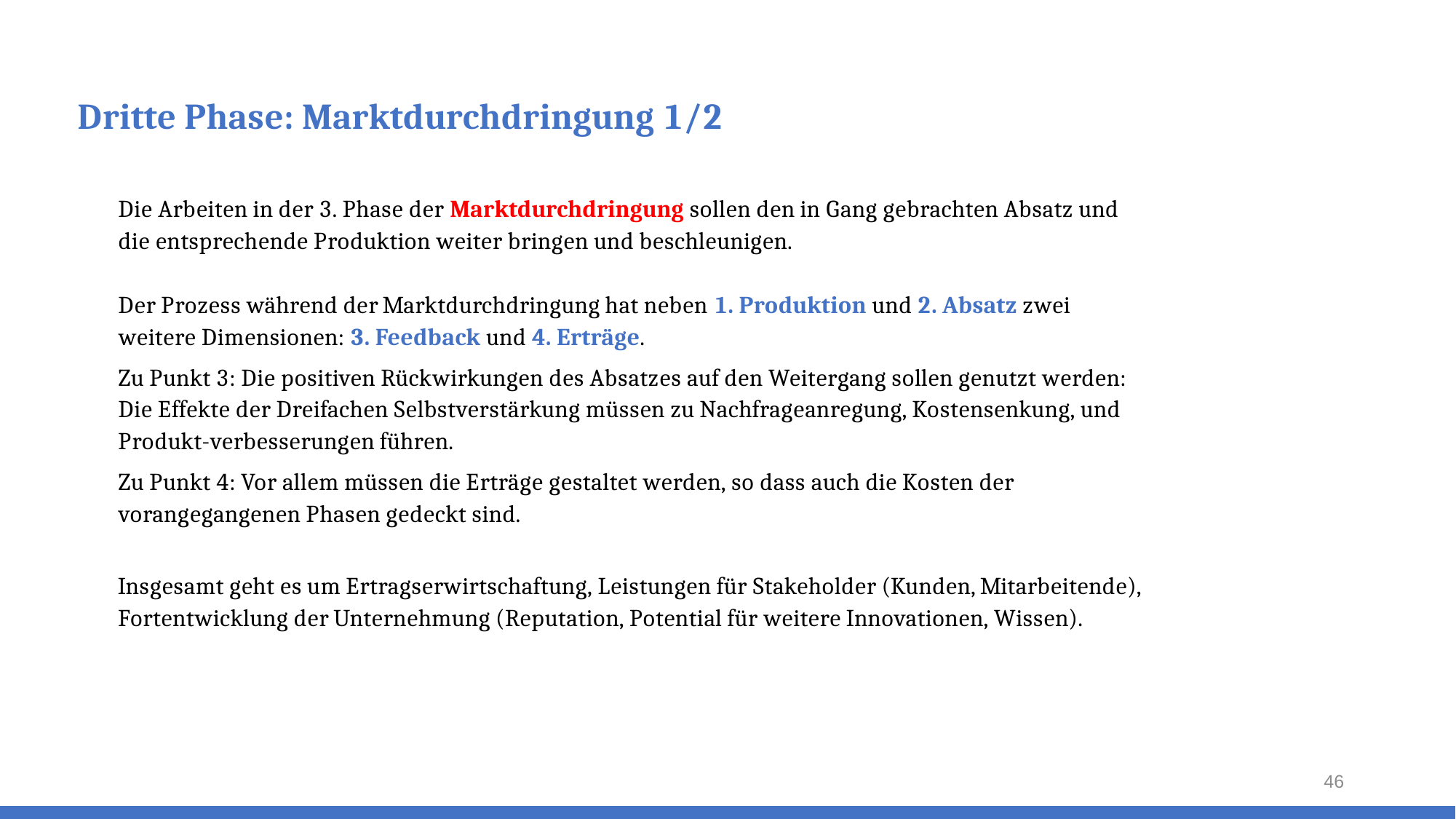

# Dritte Phase: Marktdurchdringung 1/2
Die Arbeiten in der 3. Phase der Marktdurchdringung sollen den in Gang gebrachten Absatz und die entsprechende Produktion weiter bringen und beschleunigen.
Der Prozess während der Marktdurchdringung hat neben 1. Produktion und 2. Absatz zwei weitere Dimensionen: 3. Feedback und 4. Erträge.
Zu Punkt 3: Die positiven Rückwirkungen des Absatzes auf den Weitergang sollen genutzt werden: Die Effekte der Dreifachen Selbstverstärkung müssen zu Nachfrageanregung, Kostensenkung, und Produkt-verbesserungen führen.
Zu Punkt 4: Vor allem müssen die Erträge gestaltet werden, so dass auch die Kosten der vorangegangenen Phasen gedeckt sind.
Insgesamt geht es um Ertragserwirtschaftung, Leistungen für Stakeholder (Kunden, Mitarbeitende), Fortentwicklung der Unternehmung (Reputation, Potential für weitere Innovationen, Wissen).

46